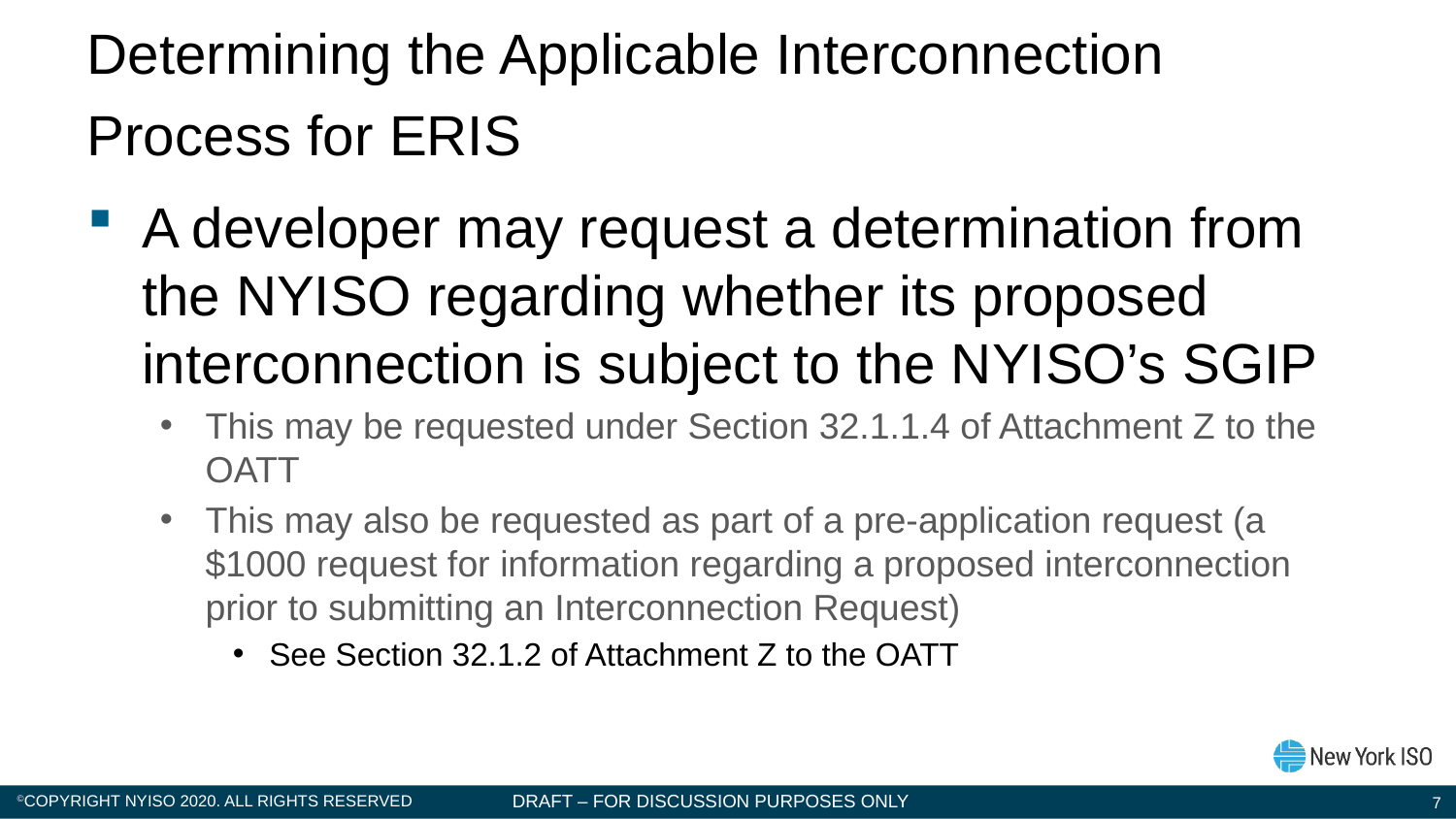

# Determining the Applicable Interconnection Process for ERIS
A developer may request a determination from the NYISO regarding whether its proposed interconnection is subject to the NYISO’s SGIP
This may be requested under Section 32.1.1.4 of Attachment Z to the OATT
This may also be requested as part of a pre-application request (a $1000 request for information regarding a proposed interconnection prior to submitting an Interconnection Request)
See Section 32.1.2 of Attachment Z to the OATT